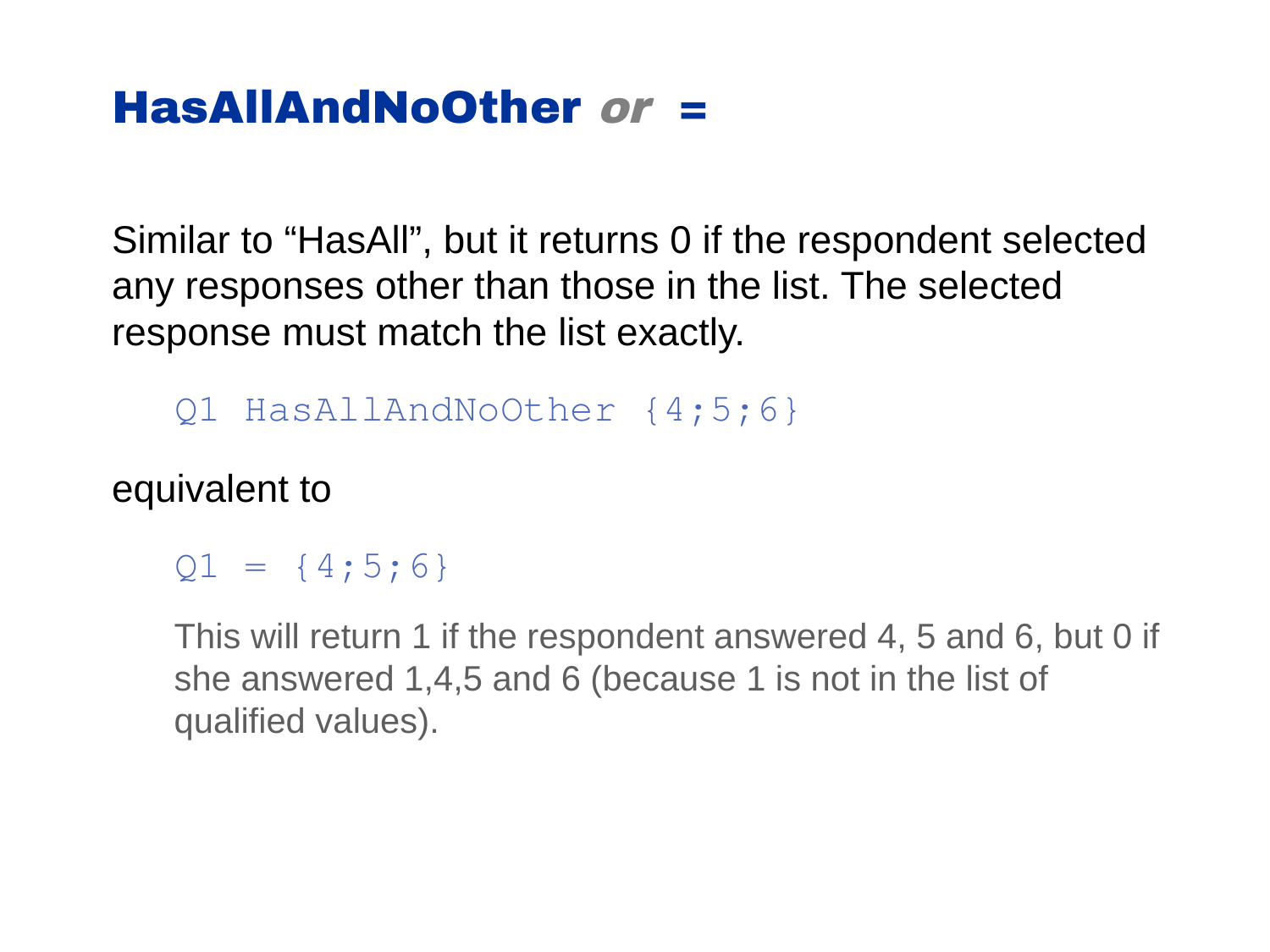

# HasAllAndNoOther or  =
Similar to “HasAll”, but it returns 0 if the respondent selected any responses other than those in the list. The selected response must match the list exactly.
Q1 HasAllAndNoOther {4;5;6}
equivalent to
Q1 = {4;5;6}
This will return 1 if the respondent answered 4, 5 and 6, but 0 if she answered 1,4,5 and 6 (because 1 is not in the list of qualified values).